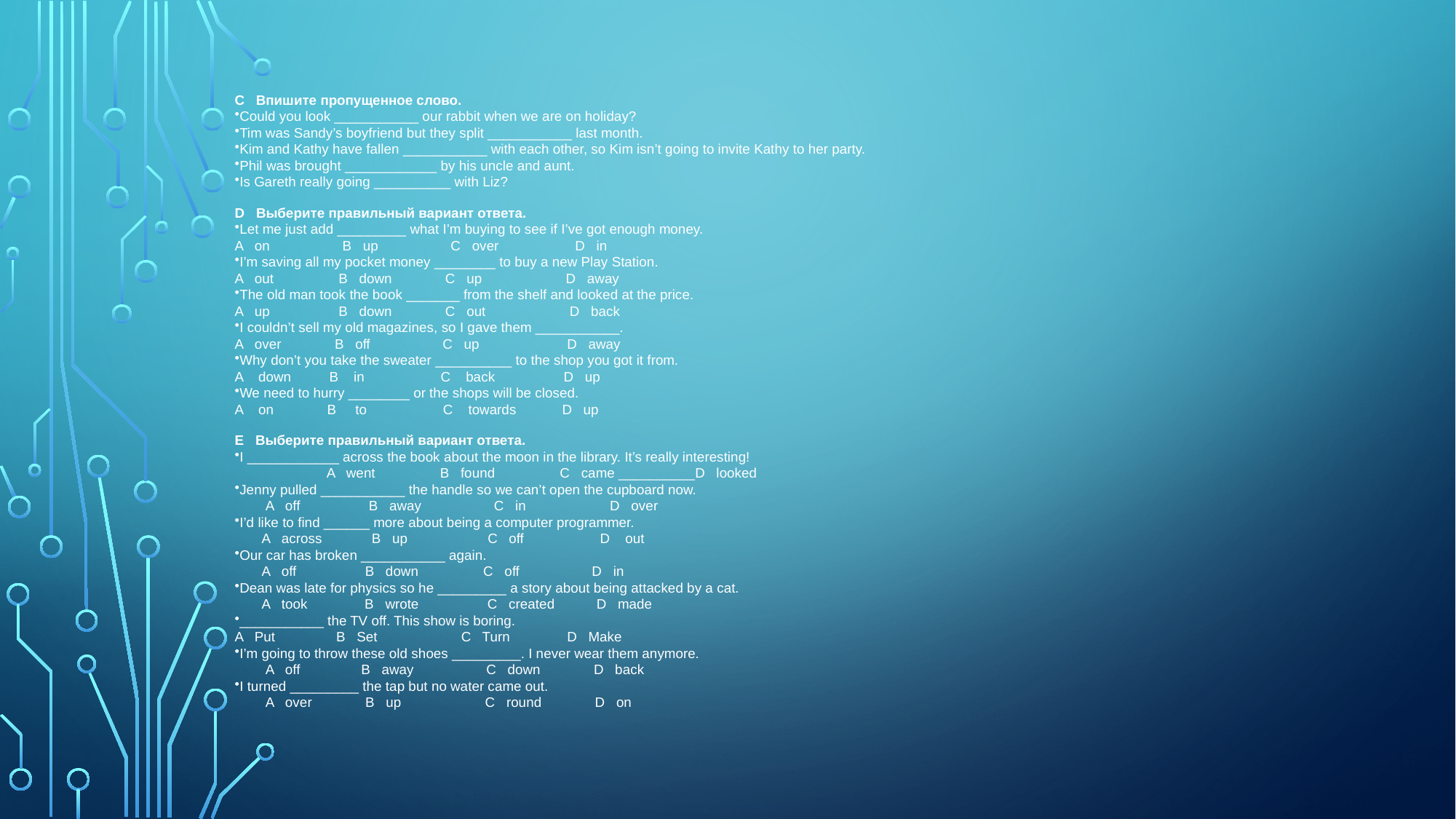

# C   Впишите пропущенное слово.
Could you look ___________ our rabbit when we are on holiday?
Tim was Sandy’s boyfriend but they split ___________ last month.
Kim and Kathy have fallen ___________ with each other, so Kim isn’t going to invite Kathy to her party.
Phil was brought ____________ by his uncle and aunt.
Is Gareth really going __________ with Liz?
D   Выберите правильный вариант ответа.
Let me just add _________ what I’m buying to see if I’ve got enough money.
A   on                   B   up                   C   over                    D   in
I’m saving all my pocket money ________ to buy a new Play Station.
A   out                 B   down              C   up                      D   away
The old man took the book _______ from the shelf and looked at the price.
A   up                  B   down              C   out                      D   back
I couldn’t sell my old magazines, so I gave them ___________.
A   over              B   off                   C   up                       D   away
Why don’t you take the sweater __________ to the shop you got it from.
A    down          B    in                    C    back                  D   up
We need to hurry ________ or the shops will be closed.
A    on              B     to                    C    towards            D   up
E   Выберите правильный вариант ответа.
I ____________ across the book about the moon in the library. It’s really interesting!
                        A   went                 B   found                 C   came __________D   looked
Jenny pulled ___________ the handle so we can’t open the cupboard now.
        A   off                  B   away                   C   in                      D   over
I’d like to find ______ more about being a computer programmer.
       A   across             B   up                     C   off                    D    out
Our car has broken ___________ again.
       A   off                  B   down                 C   off                   D   in
Dean was late for physics so he _________ a story about being attacked by a cat.
       A   took               B   wrote                  C   created           D   made
___________ the TV off. This show is boring.
A   Put                B   Set                      C   Turn               D   Make
I’m going to throw these old shoes _________. I never wear them anymore.
        A   off                B   away                   C   down              D   back
I turned _________ the tap but no water came out.
        A   over              B   up                      C   round              D   on